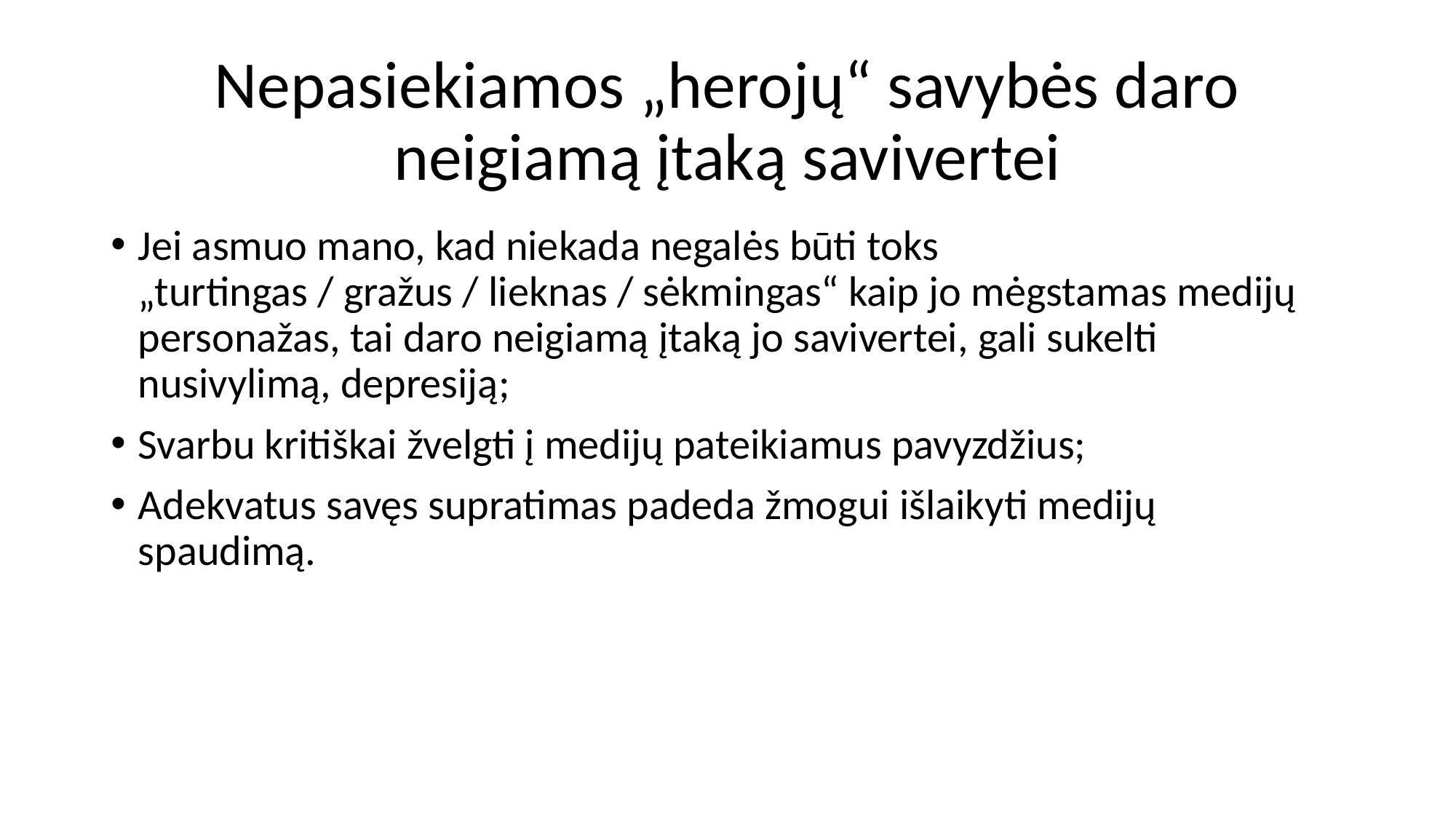

# Nepasiekiamos „herojų“ savybės daro neigiamą įtaką savivertei
Jei asmuo mano, kad niekada negalės būti toks „turtingas / gražus / lieknas / sėkmingas“ kaip jo mėgstamas medijų personažas, tai daro neigiamą įtaką jo savivertei, gali sukelti nusivylimą, depresiją;
Svarbu kritiškai žvelgti į medijų pateikiamus pavyzdžius;
Adekvatus savęs supratimas padeda žmogui išlaikyti medijų spaudimą.